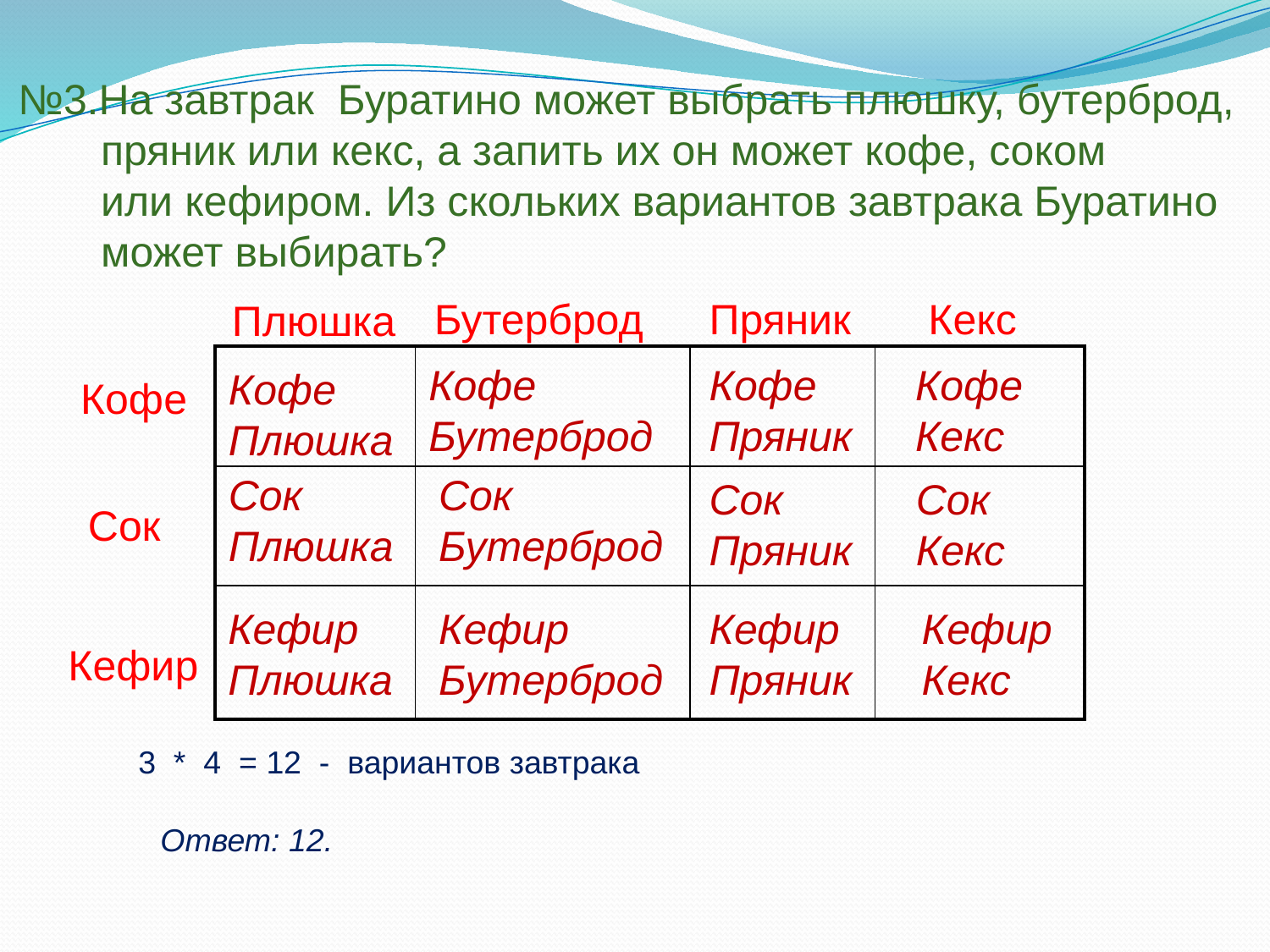

№3.На завтрак  Буратино может выбрать плюшку, бутерброд,
       пряник или кекс, а запить их он может кофе, соком
       или кефиром. Из скольких вариантов завтрака Буратино
       может выбирать?
Бутерброд
Пряник
Кекс
Плюшка
|  |  |  |  |
| --- | --- | --- | --- |
|  |  |  |  |
|  |  |  |  |
Кофе
Бутерброд
Кофе
Пряник
Кофе
Кекс
Кофе
Плюшка
Кофе
Сок
Плюшка
Сок
Бутерброд
Сок
Пряник
Сок
Кекс
Сок
Кефир
Плюшка
Кефир
Бутерброд
Кефир
Пряник
Кефир
Кекс
Кефир
3  *  4  = 12  -  вариантов завтрака
Ответ: 12.